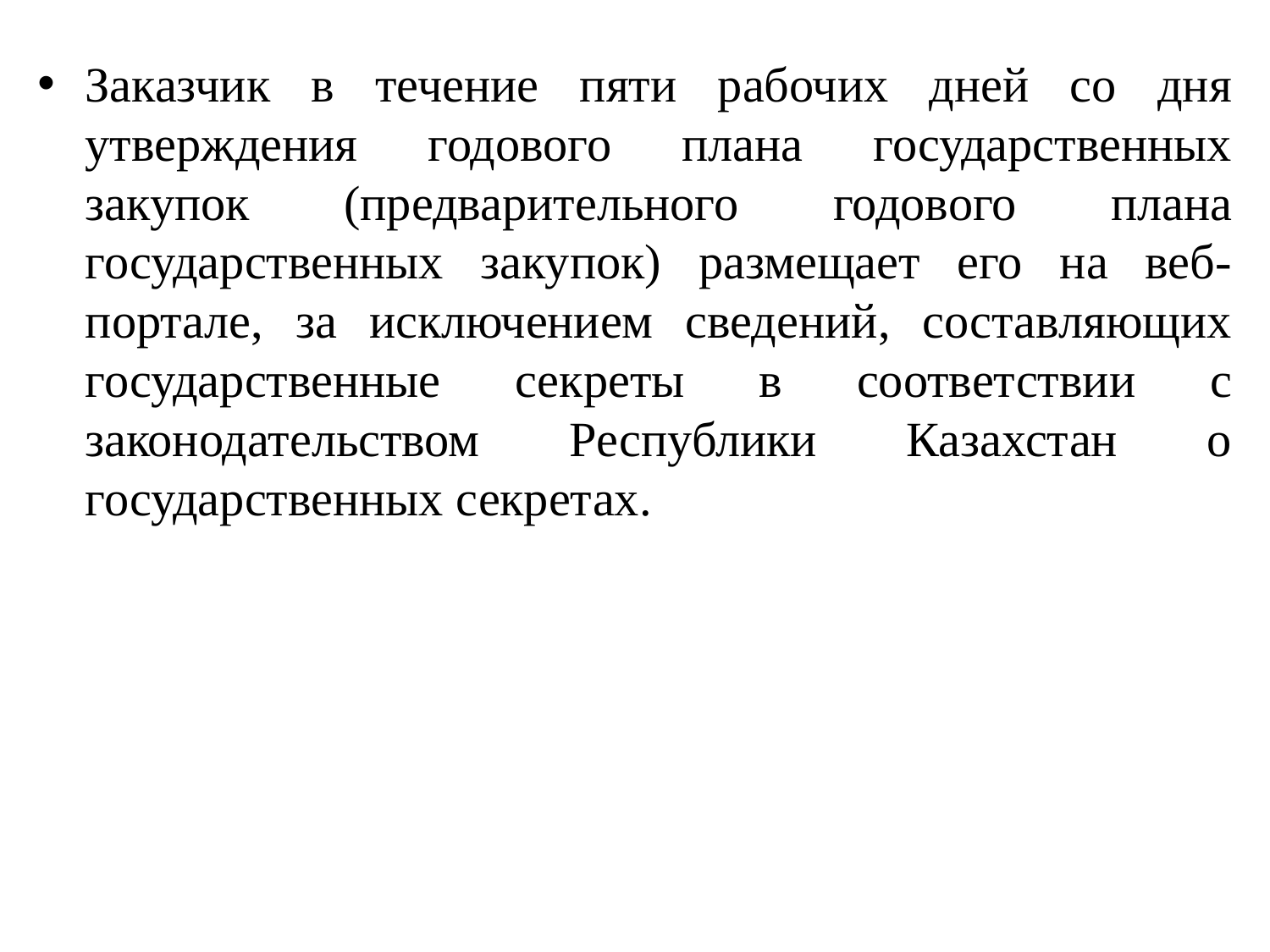

Заказчик в течение пяти рабочих дней со дня утверждения годового плана государственных закупок (предварительного годового плана государственных закупок) размещает его на веб-портале, за исключением сведений, составляющих государственные секреты в соответствии с законодательством Республики Казахстан о государственных секретах.